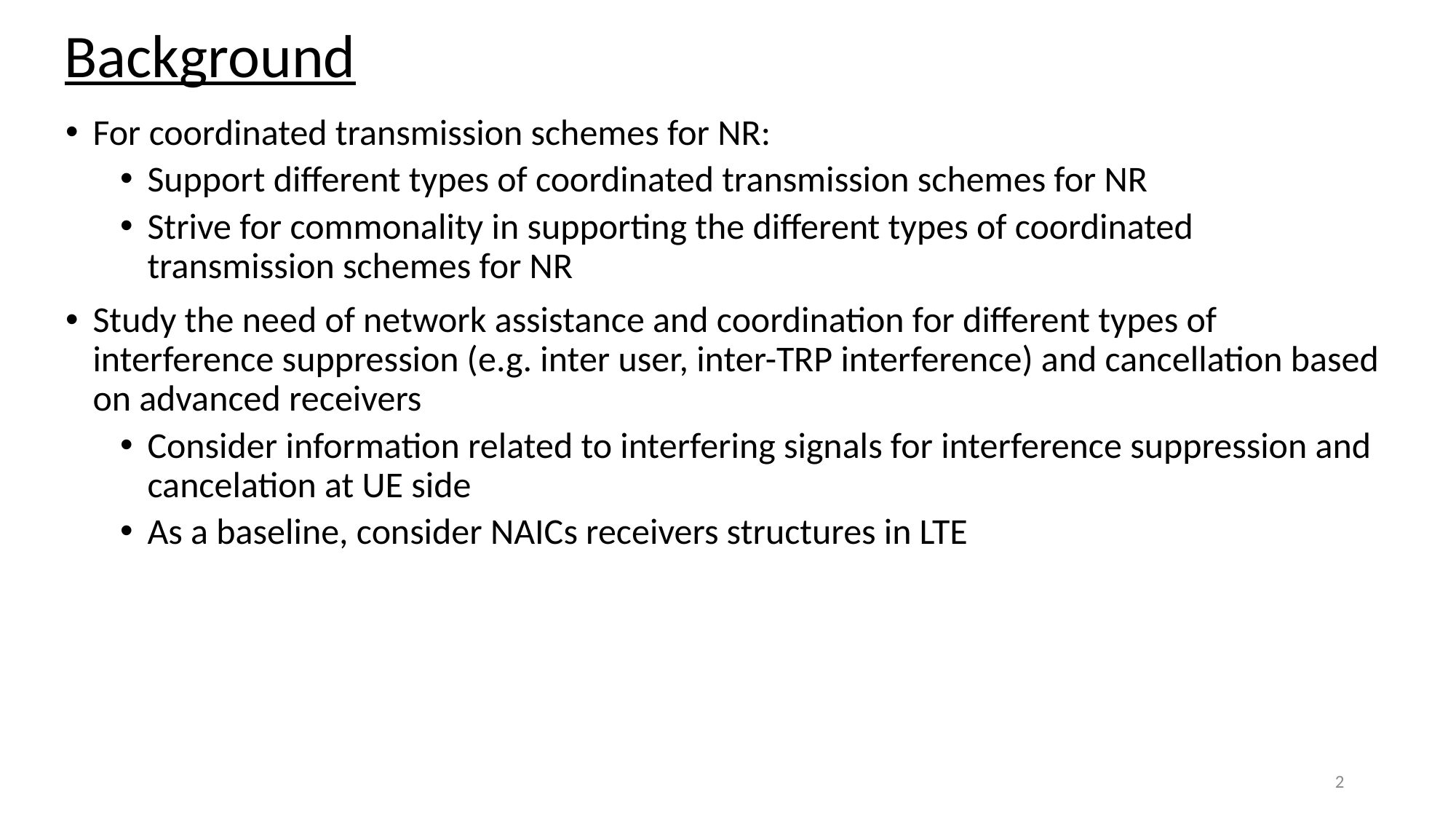

# Background
For coordinated transmission schemes for NR:
Support different types of coordinated transmission schemes for NR
Strive for commonality in supporting the different types of coordinated transmission schemes for NR
Study the need of network assistance and coordination for different types of interference suppression (e.g. inter user, inter-TRP interference) and cancellation based on advanced receivers
Consider information related to interfering signals for interference suppression and cancelation at UE side
As a baseline, consider NAICs receivers structures in LTE
2